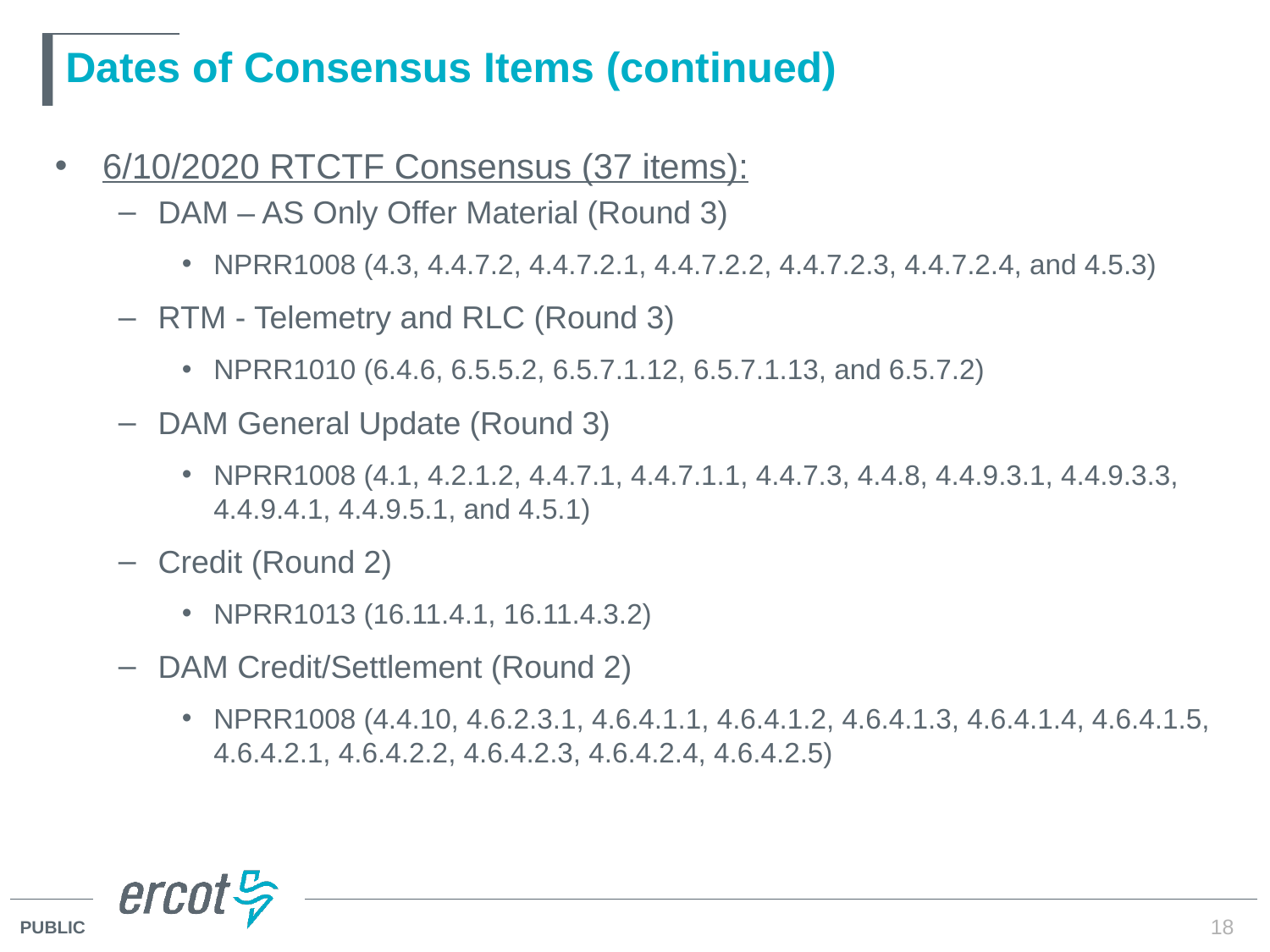

# Dates of Consensus Items (continued)
6/10/2020 RTCTF Consensus (37 items):
DAM – AS Only Offer Material (Round 3)
NPRR1008 (4.3, 4.4.7.2, 4.4.7.2.1, 4.4.7.2.2, 4.4.7.2.3, 4.4.7.2.4, and 4.5.3)
RTM - Telemetry and RLC (Round 3)
NPRR1010 (6.4.6, 6.5.5.2, 6.5.7.1.12, 6.5.7.1.13, and 6.5.7.2)
DAM General Update (Round 3)
NPRR1008 (4.1, 4.2.1.2, 4.4.7.1, 4.4.7.1.1, 4.4.7.3, 4.4.8, 4.4.9.3.1, 4.4.9.3.3, 4.4.9.4.1, 4.4.9.5.1, and 4.5.1)
Credit (Round 2)
NPRR1013 (16.11.4.1, 16.11.4.3.2)
DAM Credit/Settlement (Round 2)
NPRR1008 (4.4.10, 4.6.2.3.1, 4.6.4.1.1, 4.6.4.1.2, 4.6.4.1.3, 4.6.4.1.4, 4.6.4.1.5, 4.6.4.2.1, 4.6.4.2.2, 4.6.4.2.3, 4.6.4.2.4, 4.6.4.2.5)
18